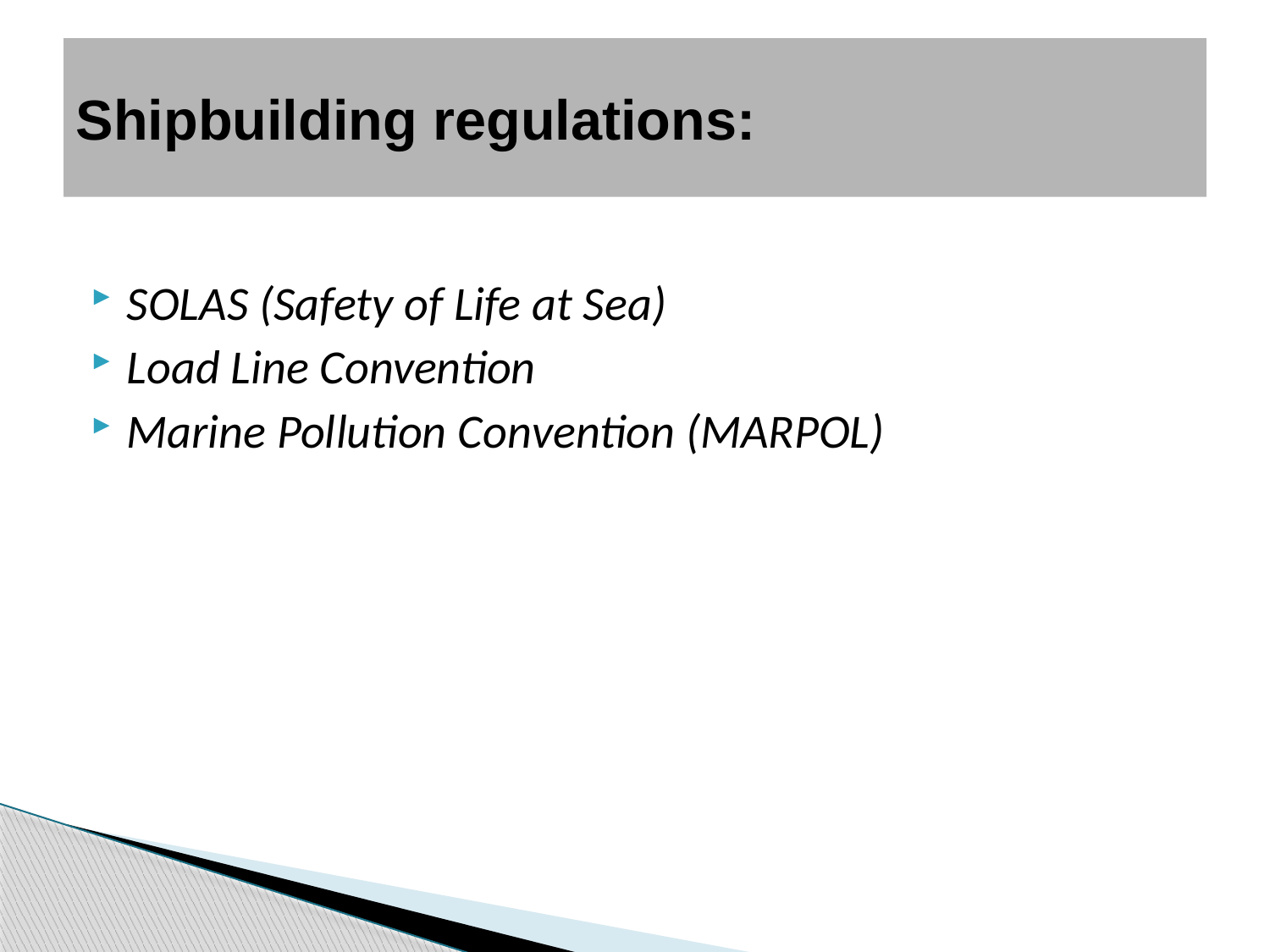

# Shipbuilding regulations:
SOLAS (Safety of Life at Sea)
Load Line Convention
Marine Pollution Convention (MARPOL)